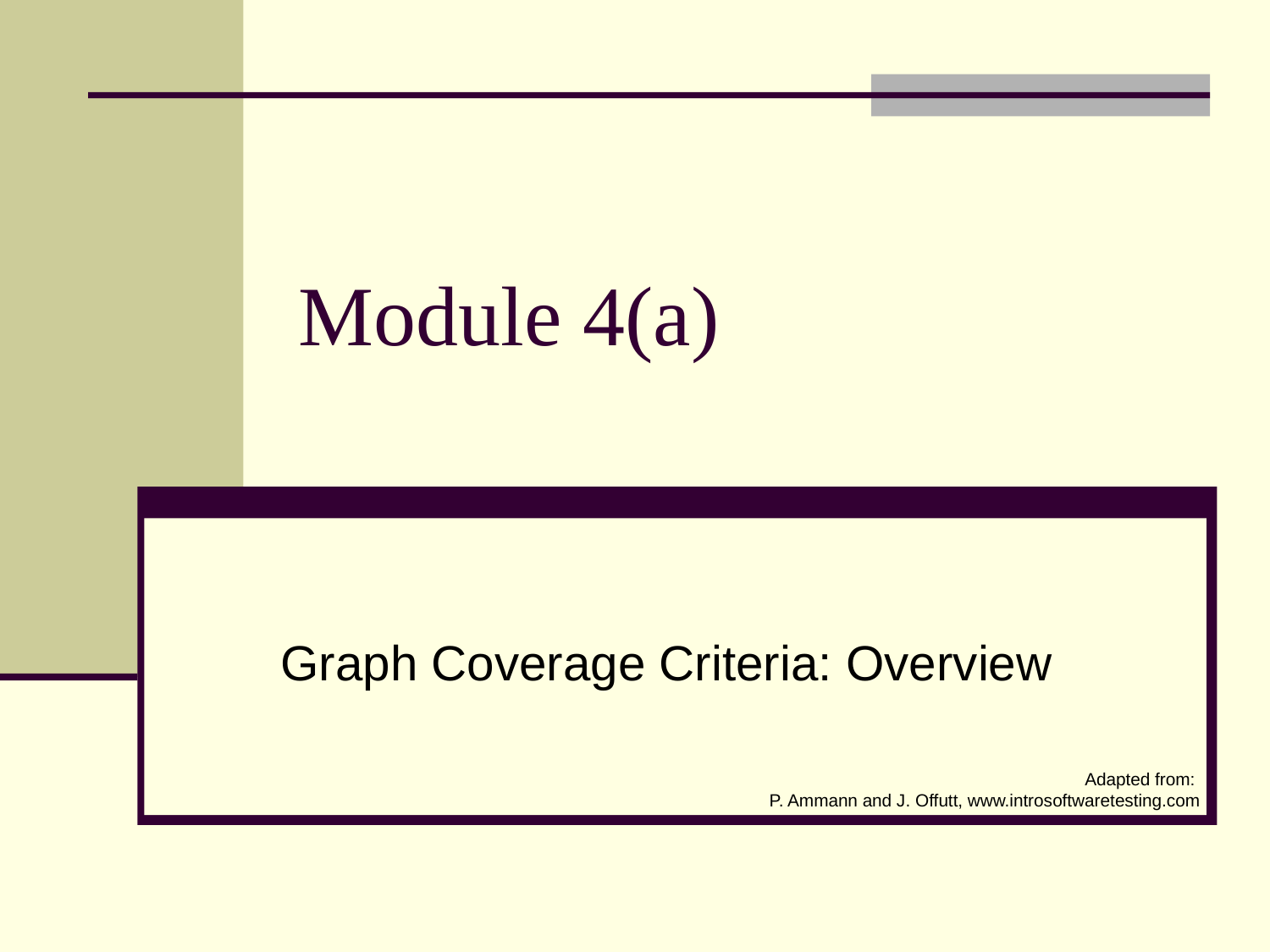

# Module 4(a)
Graph Coverage Criteria: Overview